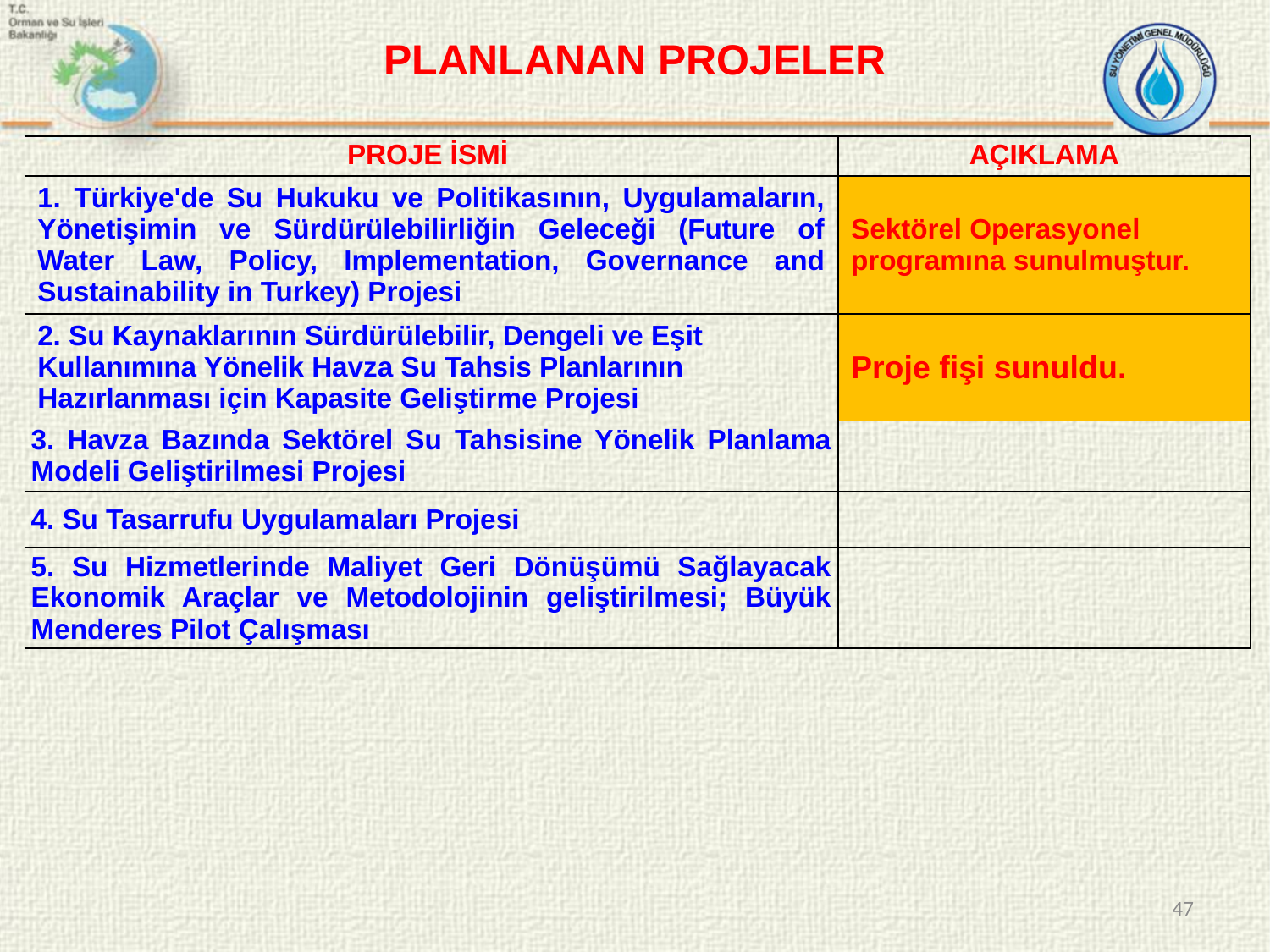

PLANLANAN PROJELER
| PROJE İSMİ | AÇIKLAMA |
| --- | --- |
| 1. Türkiye'de Su Hukuku ve Politikasının, Uygulamaların, Yönetişimin ve Sürdürülebilirliğin Geleceği (Future of Water Law, Policy, Implementation, Governance and Sustainability in Turkey) Projesi | Sektörel Operasyonel programına sunulmuştur. |
| 2. Su Kaynaklarının Sürdürülebilir, Dengeli ve Eşit Kullanımına Yönelik Havza Su Tahsis Planlarının Hazırlanması için Kapasite Geliştirme Projesi | Proje fişi sunuldu. |
| 3. Havza Bazında Sektörel Su Tahsisine Yönelik Planlama Modeli Geliştirilmesi Projesi |  |
| 4. Su Tasarrufu Uygulamaları Projesi |  |
| 5. Su Hizmetlerinde Maliyet Geri Dönüşümü Sağlayacak Ekonomik Araçlar ve Metodolojinin geliştirilmesi; Büyük Menderes Pilot Çalışması |  |
47